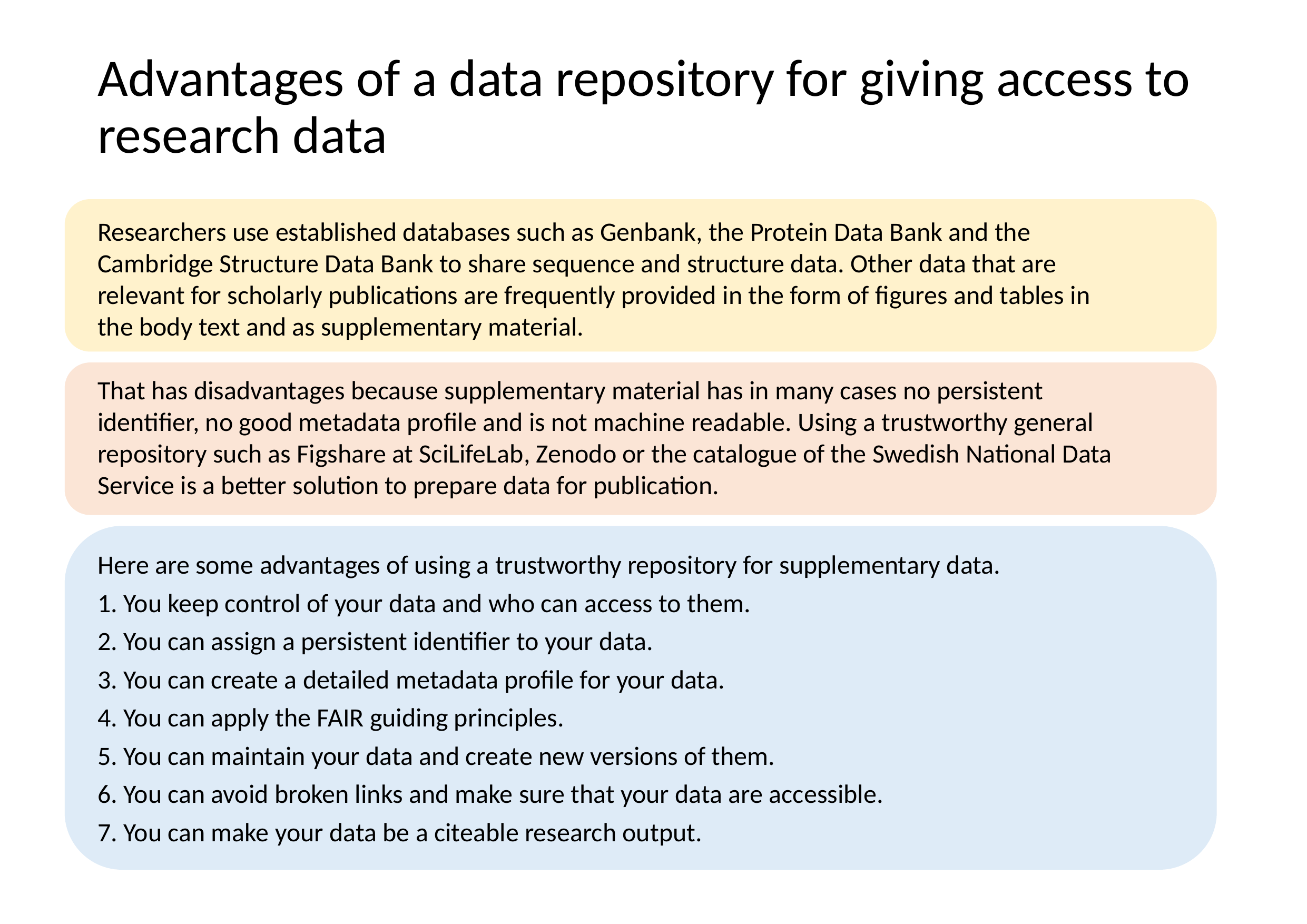

# Advantages of a data repository for giving access to research data

Researchers use established databases such as Genbank, the Protein Data Bank and the Cambridge Structure Data Bank to share sequence and structure data. Other data that are relevant for scholarly publications are frequently provided in the form of figures and tables in the body text and as supplementary material.

That has disadvantages because supplementary material has in many cases no persistent identifier, no good metadata profile and is not machine readable. Using a trustworthy general repository such as Figshare at SciLifeLab, Zenodo or the catalogue of the Swedish National Data Service is a better solution to prepare data for publication.

Here are some advantages of using a trustworthy repository for supplementary data.
1. You keep control of your data and who can access to them.
2. You can assign a persistent identifier to your data.
3. You can create a detailed metadata profile for your data.
4. You can apply the FAIR guiding principles.
5. You can maintain your data and create new versions of them.
6. You can avoid broken links and make sure that your data are accessible.
7. You can make your data be a citeable research output.